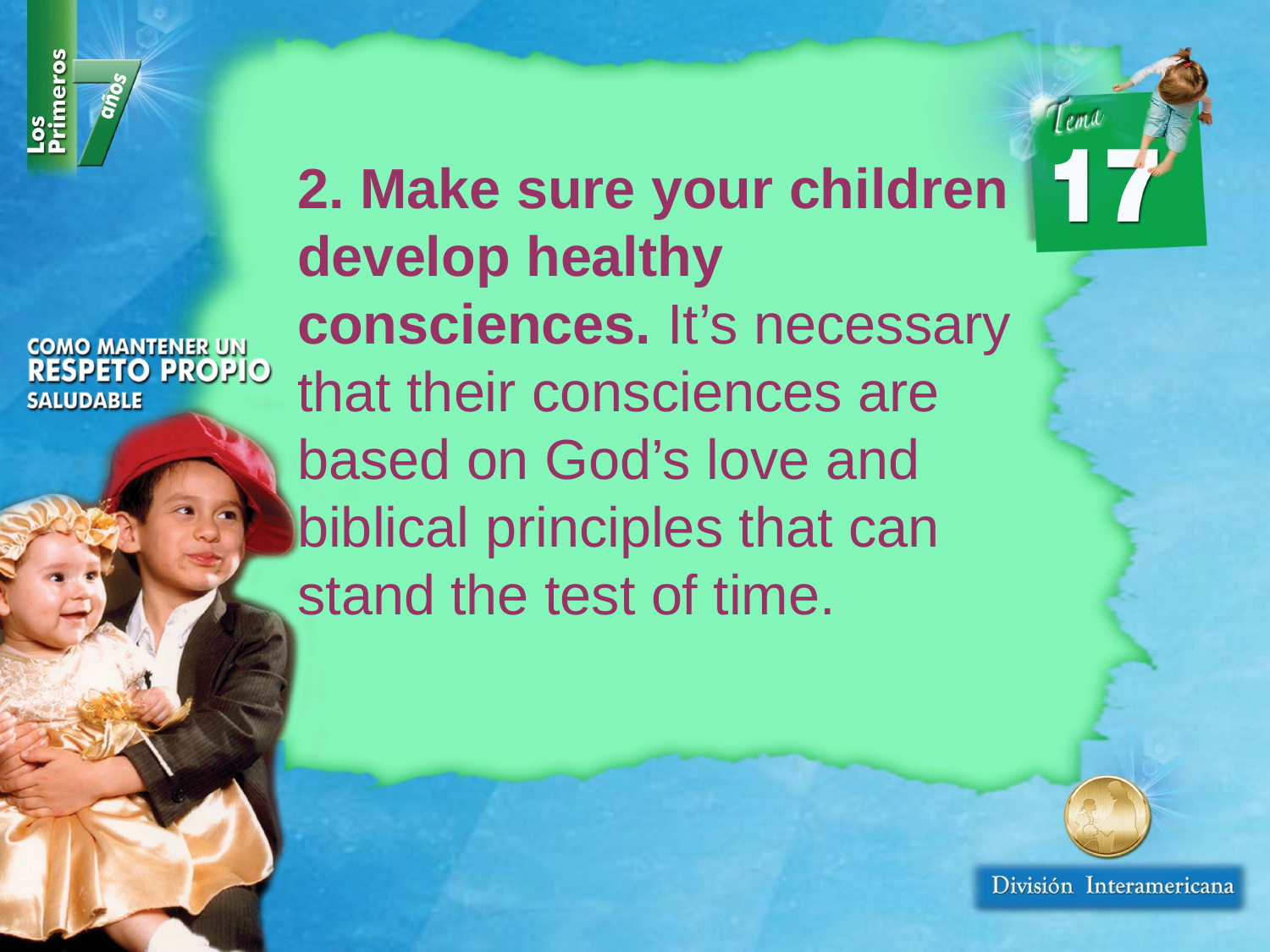

2. Make sure your children develop healthy consciences. It’s necessary that their consciences are based on God’s love and biblical principles that can stand the test of time.